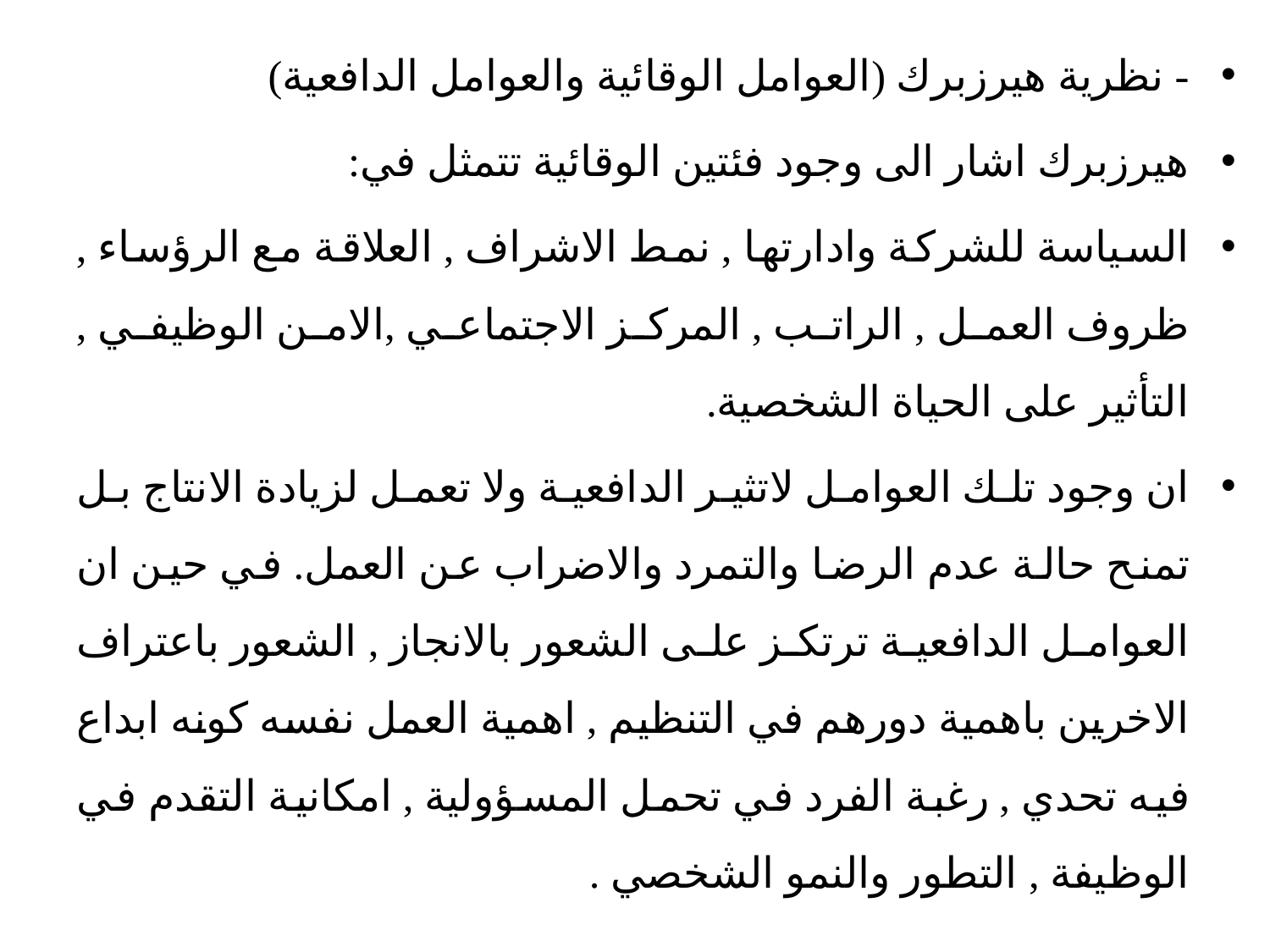

- نظرية هيرزبرك (العوامل الوقائية والعوامل الدافعية)
هيرزبرك اشار الى وجود فئتين الوقائية تتمثل في:
السياسة للشركة وادارتها , نمط الاشراف , العلاقة مع الرؤساء , ظروف العمل , الراتب , المركز الاجتماعي ,الامن الوظيفي , التأثير على الحياة الشخصية.
ان وجود تلك العوامل لاتثير الدافعية ولا تعمل لزيادة الانتاج بل تمنح حالة عدم الرضا والتمرد والاضراب عن العمل. في حين ان العوامل الدافعية ترتكز على الشعور بالانجاز , الشعور باعتراف الاخرين باهمية دورهم في التنظيم , اهمية العمل نفسه كونه ابداع فيه تحدي , رغبة الفرد في تحمل المسؤولية , امكانية التقدم في الوظيفة , التطور والنمو الشخصي .